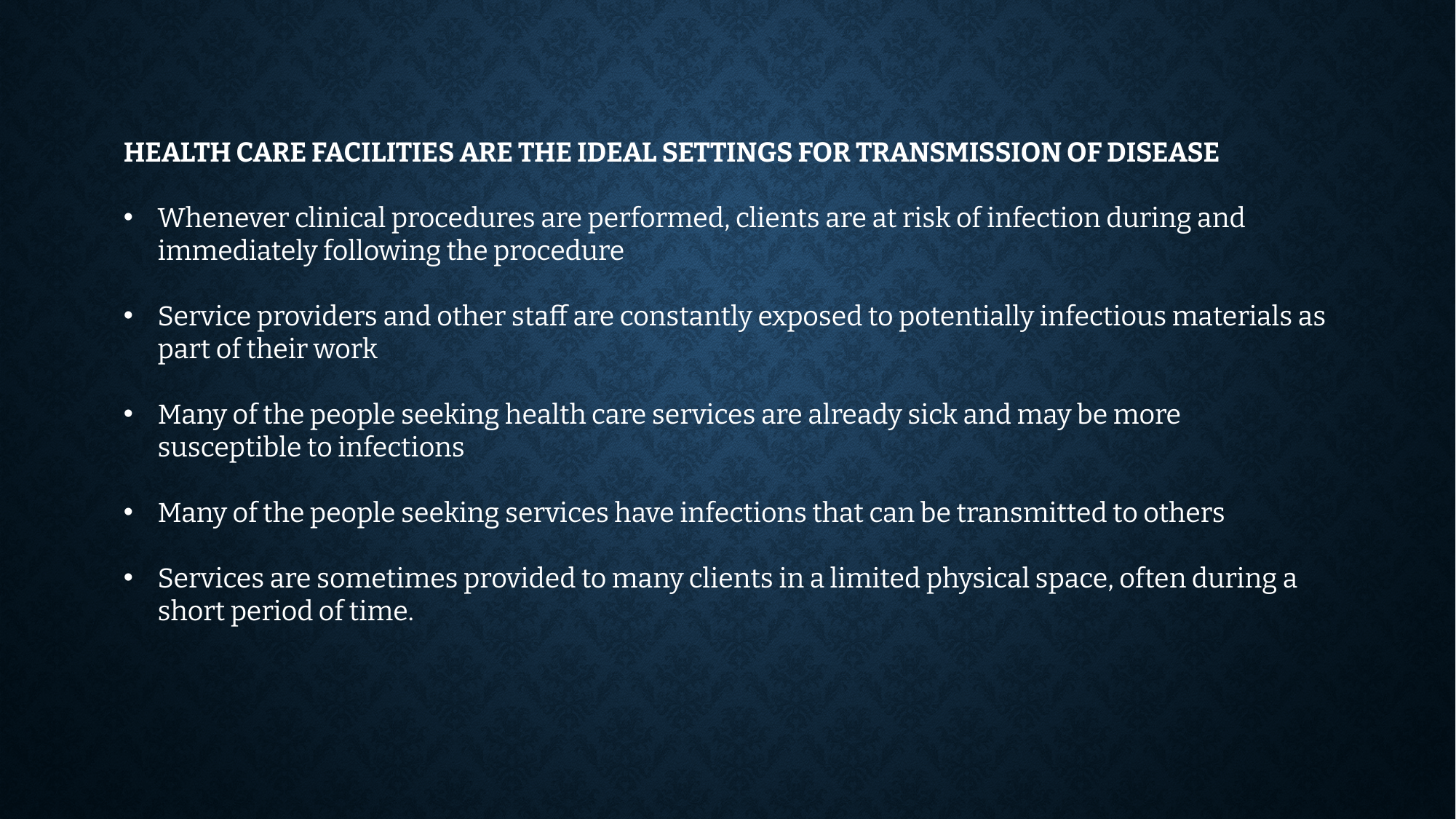

HEALTH CARE FACILITIES ARE THE IDEAL SETTINGS FOR TRANSMISSION OF DISEASE

Whenever clinical procedures are performed, clients are at risk of infection during and immediately following the procedure

Service providers and other staff are constantly exposed to potentially infectious materials as part of their work

Many of the people seeking health care services are already sick and may be more susceptible to infections

Many of the people seeking services have infections that can be transmitted to others

Services are sometimes provided to many clients in a limited physical space, often during a short period of time.